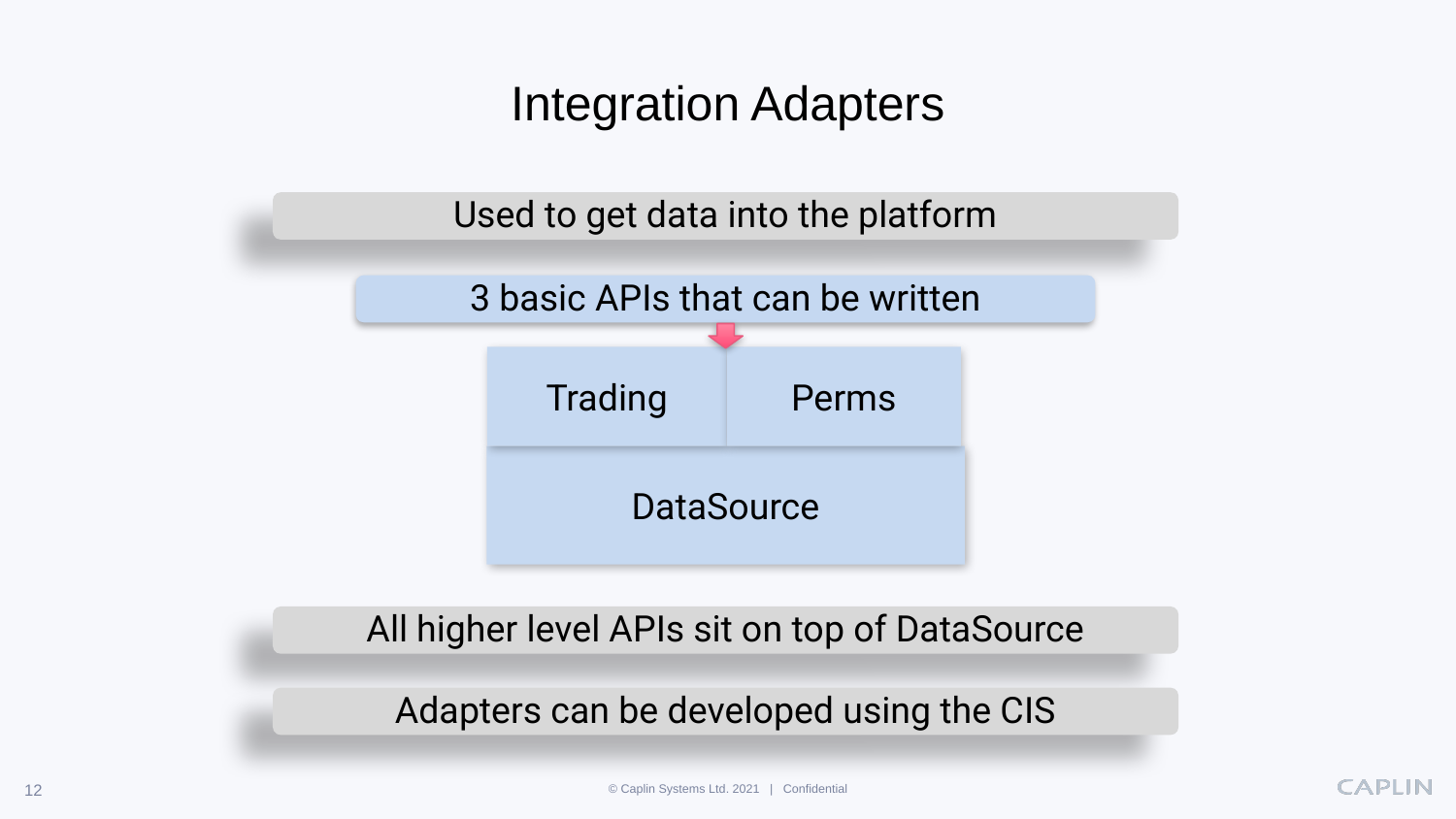

# Integration Adapters
Used to get data into the platform
3 basic APIs that can be written

Trading
Perms
DataSource
All higher level APIs sit on top of DataSource
Adapters can be developed using the CIS